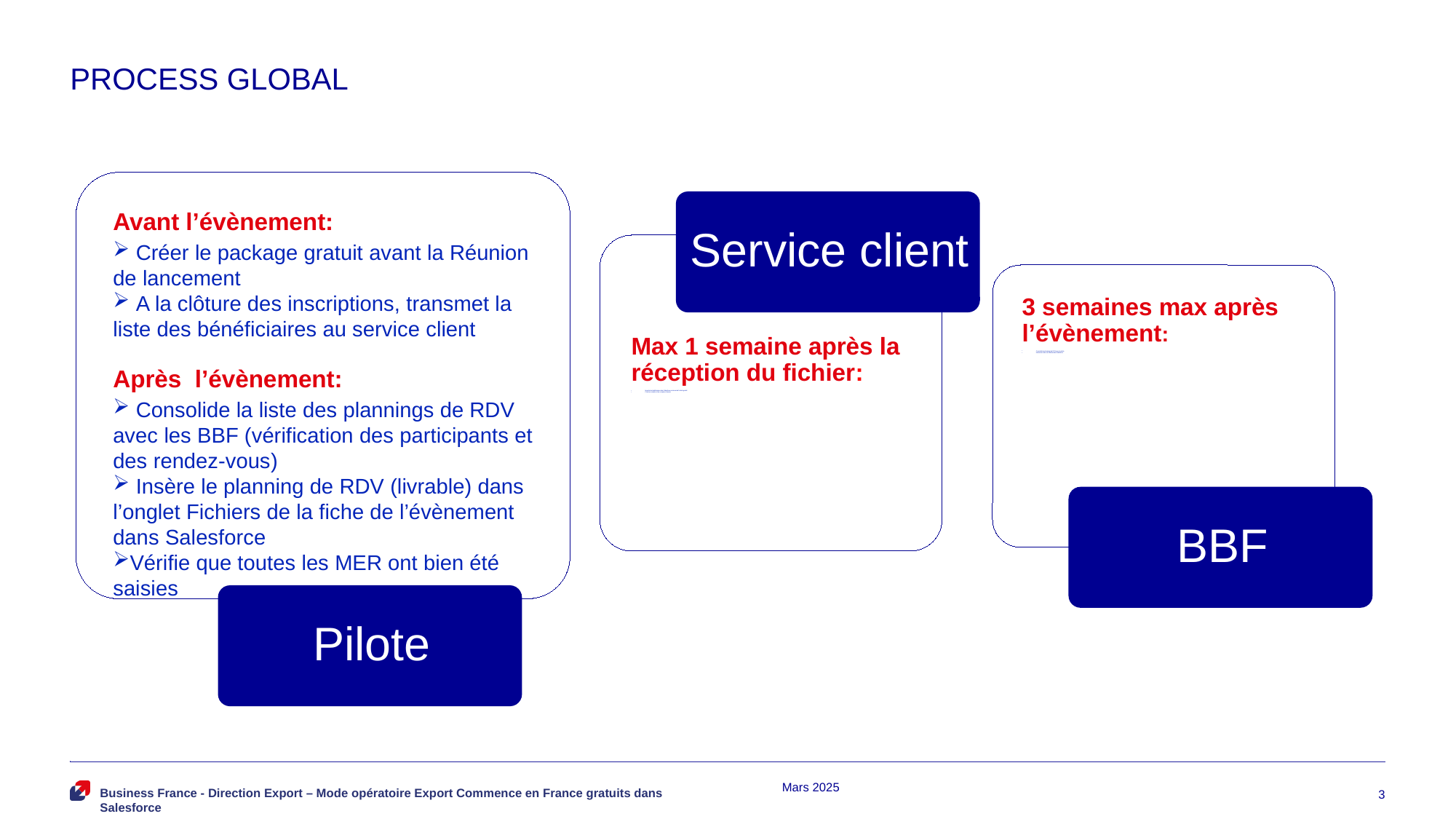

# PROCESS GLOBAL
Avant l’évènement:
 Créer le package gratuit avant la Réunion de lancement
 A la clôture des inscriptions, transmet la liste des bénéficiaires au service client

Après  l’évènement:
 Consolide la liste des plannings de RDV avec les BBF (vérification des participants et des rendez-vous)
 Insère le planning de RDV (livrable) dans l’onglet Fichiers de la fiche de l’évènement dans Salesforce
Vérifie que toutes les MER ont bien été saisies
Pilote
Max 1 semaine après la réception du fichier:
 Importe les bénéficiaires dans Salesforce au niveau de l’article gratuit
 Crée les contacts et les comptes si besoin
Service client
3 semaines max après l’évènement:
 Consolide les plannings de RDV avec le pilote
 Insère les mises en relation dans Salesforce
BBF